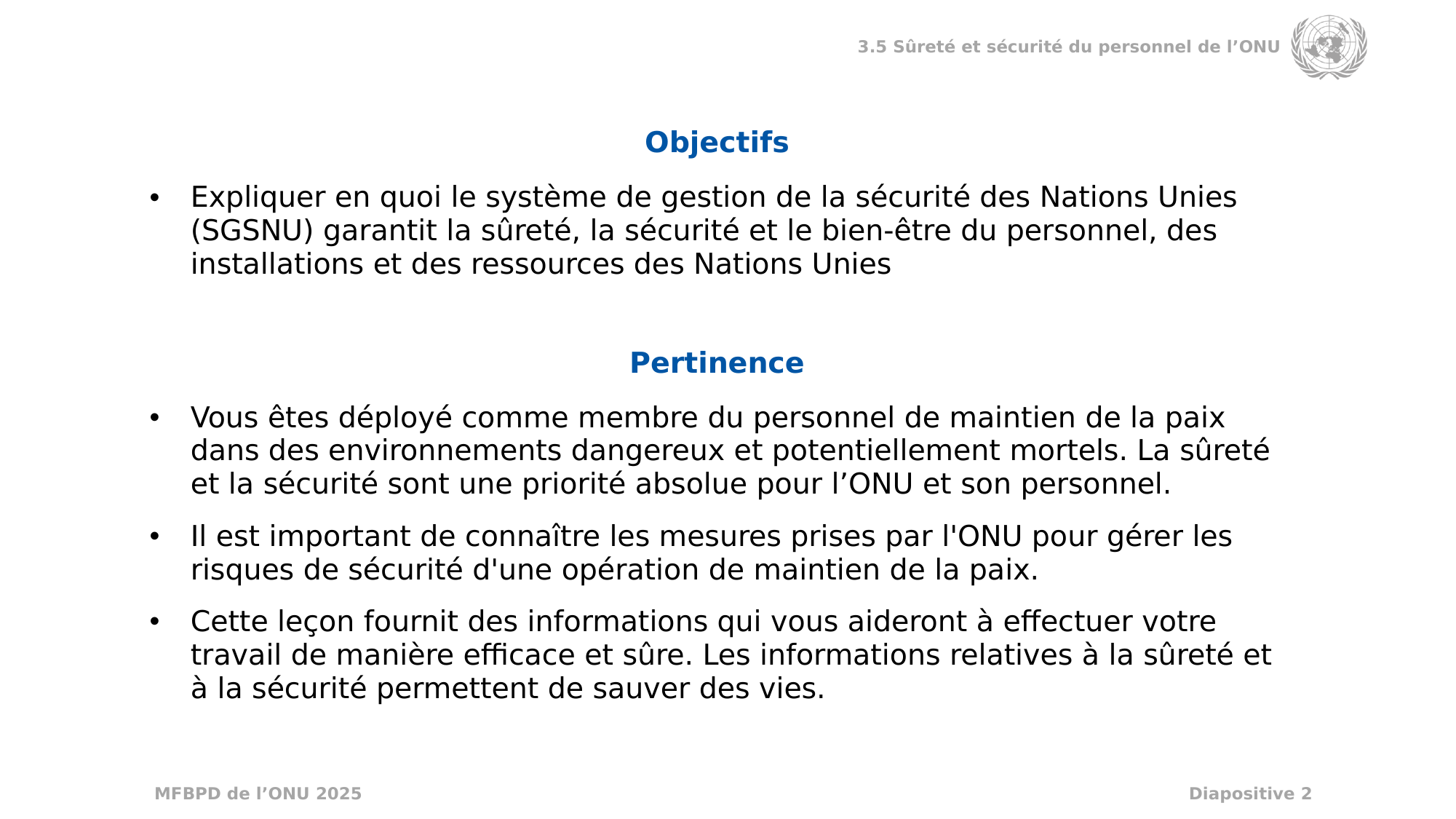

| Objectifs |
| --- |
| Expliquer en quoi le système de gestion de la sécurité des Nations Unies (SGSNU) garantit la sûreté, la sécurité et le bien-être du personnel, des installations et des ressources des Nations Unies |
|  |
| Pertinence |
| Vous êtes déployé comme membre du personnel de maintien de la paix dans des environnements dangereux et potentiellement mortels. La sûreté et la sécurité sont une priorité absolue pour l’ONU et son personnel. Il est important de connaître les mesures prises par l'ONU pour gérer les risques de sécurité d'une opération de maintien de la paix. Cette leçon fournit des informations qui vous aideront à effectuer votre travail de manière efficace et sûre. Les informations relatives à la sûreté et à la sécurité permettent de sauver des vies. |